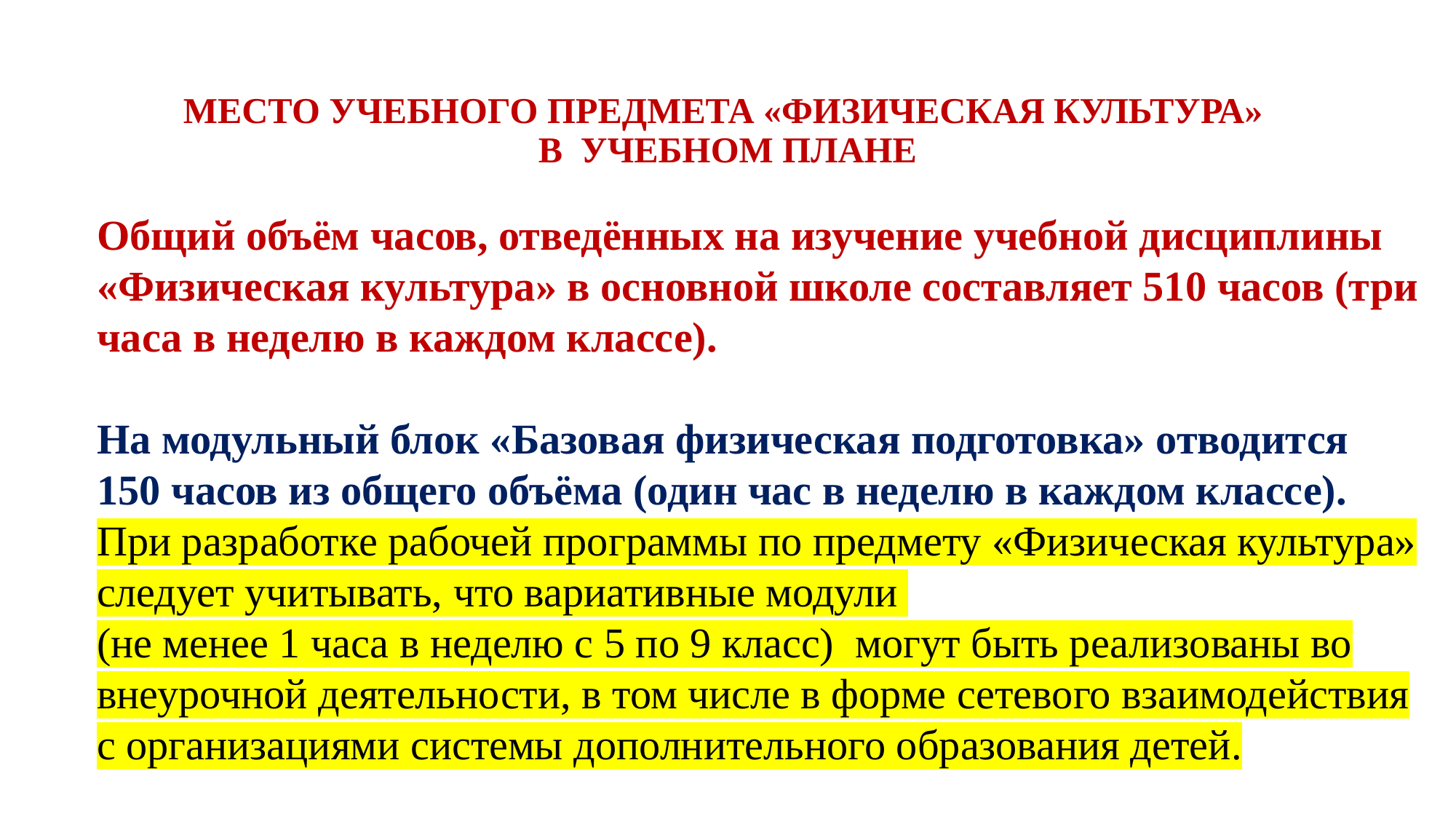

# МЕСТО УЧЕБНОГО ПРЕДМЕТА «ФИЗИЧЕСКАЯ КУЛЬТУРА» В  УЧЕБНОМ ПЛАНЕ
Общий объём часов, отведённых на изучение учебной дисциплины «Физическая культура» в основной школе составляет 510 часов (три часа в неделю в каждом классе).

На модульный блок «Базовая физическая подготовка» отводится 150 часов из общего объёма (один час в неделю в каждом классе).
При разработке рабочей программы по предмету «Физическая культура» следует учитывать, что вариативные модули
(не менее 1 часа в неделю с 5 по 9 класс)  могут быть реализованы во внеурочной деятельности, в том числе в форме сетевого взаимодействия с организациями системы дополнительного образования детей.